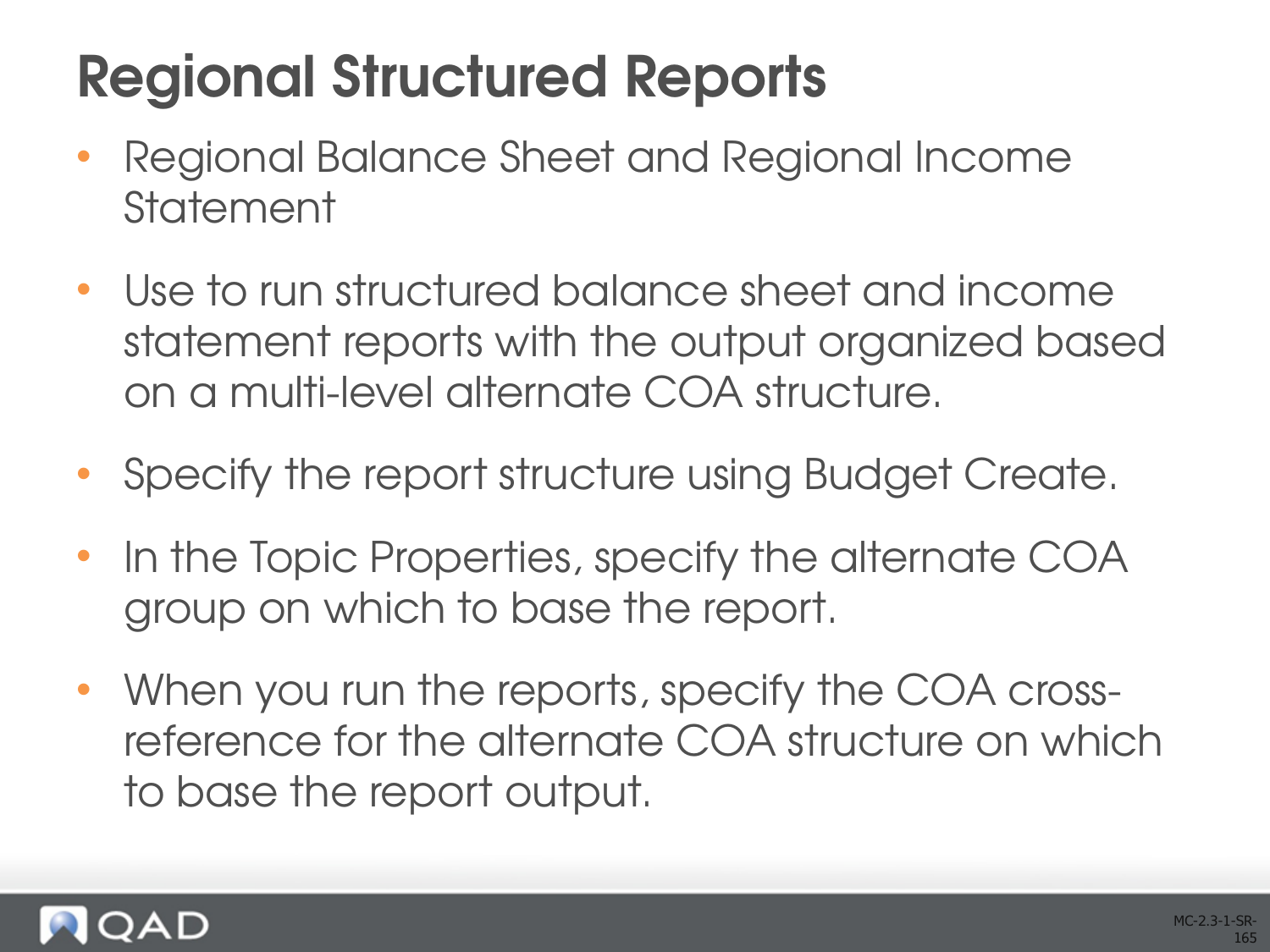

# Regional Structured Reports
Regional Balance Sheet and Regional Income Statement
Use to run structured balance sheet and income statement reports with the output organized based on a multi-level alternate COA structure.
Specify the report structure using Budget Create.
In the Topic Properties, specify the alternate COA group on which to base the report.
When you run the reports, specify the COA cross-reference for the alternate COA structure on which to base the report output.
MC-2.3-1-SR-165